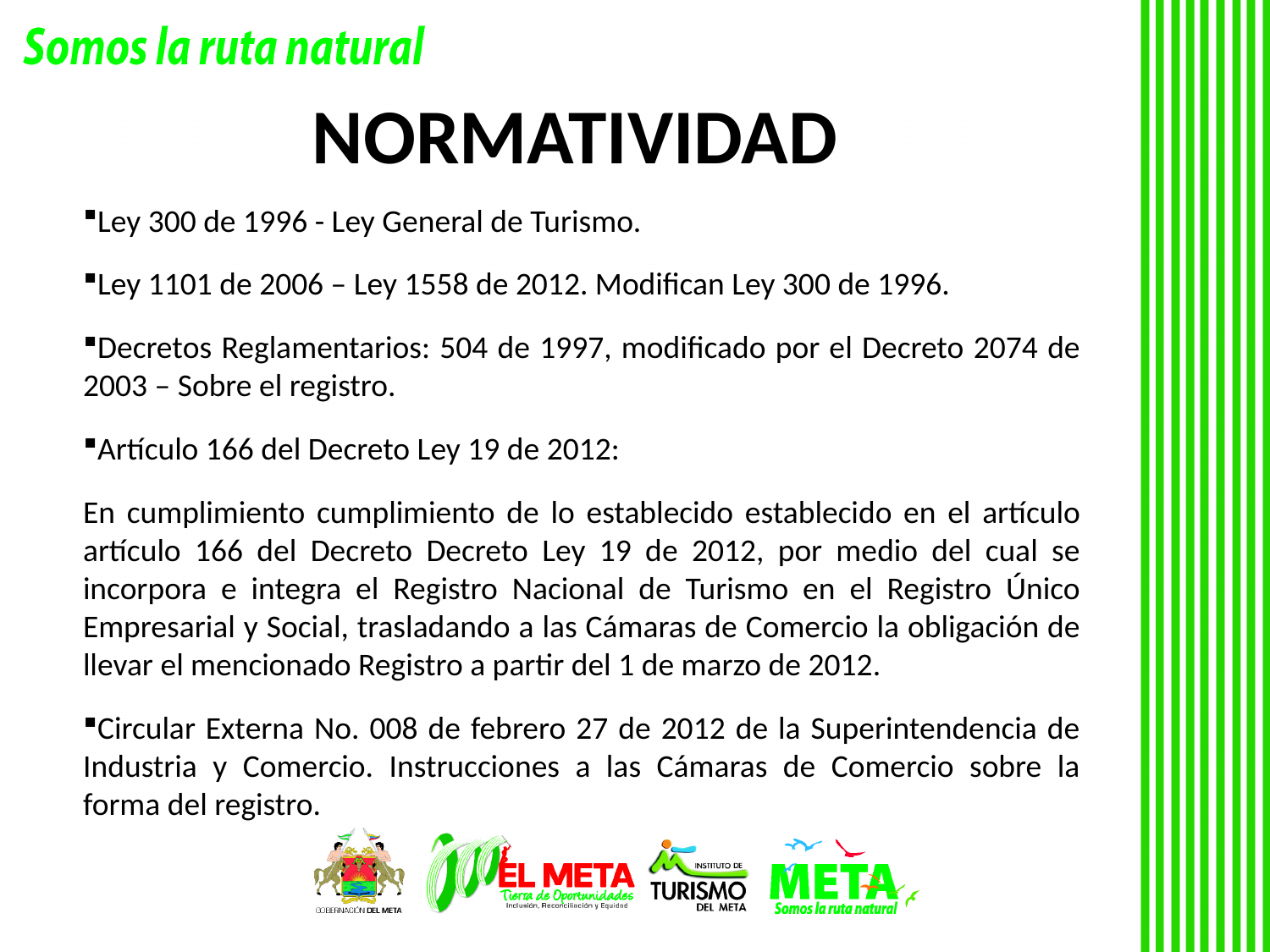

# NORMATIVIDAD
Ley 300 de 1996 - Ley General de Turismo.

Ley 1101 de 2006 – Ley 1558 de 2012. Modifican Ley 300 de 1996.

Decretos Reglamentarios: 504 de 1997, modificado por el Decreto 2074 de 2003 – Sobre el registro.

Artículo 166 del Decreto Ley 19 de 2012:

En cumplimiento cumplimiento de lo establecido establecido en el artículo artículo 166 del Decreto Decreto Ley 19 de 2012, por medio del cual se incorpora e integra el Registro Nacional de Turismo en el Registro Único Empresarial y Social, trasladando a las Cámaras de Comercio la obligación de llevar el mencionado Registro a partir del 1 de marzo de 2012.

Circular Externa No. 008 de febrero 27 de 2012 de la Superintendencia de Industria y Comercio. Instrucciones a las Cámaras de Comercio sobre la forma del registro.